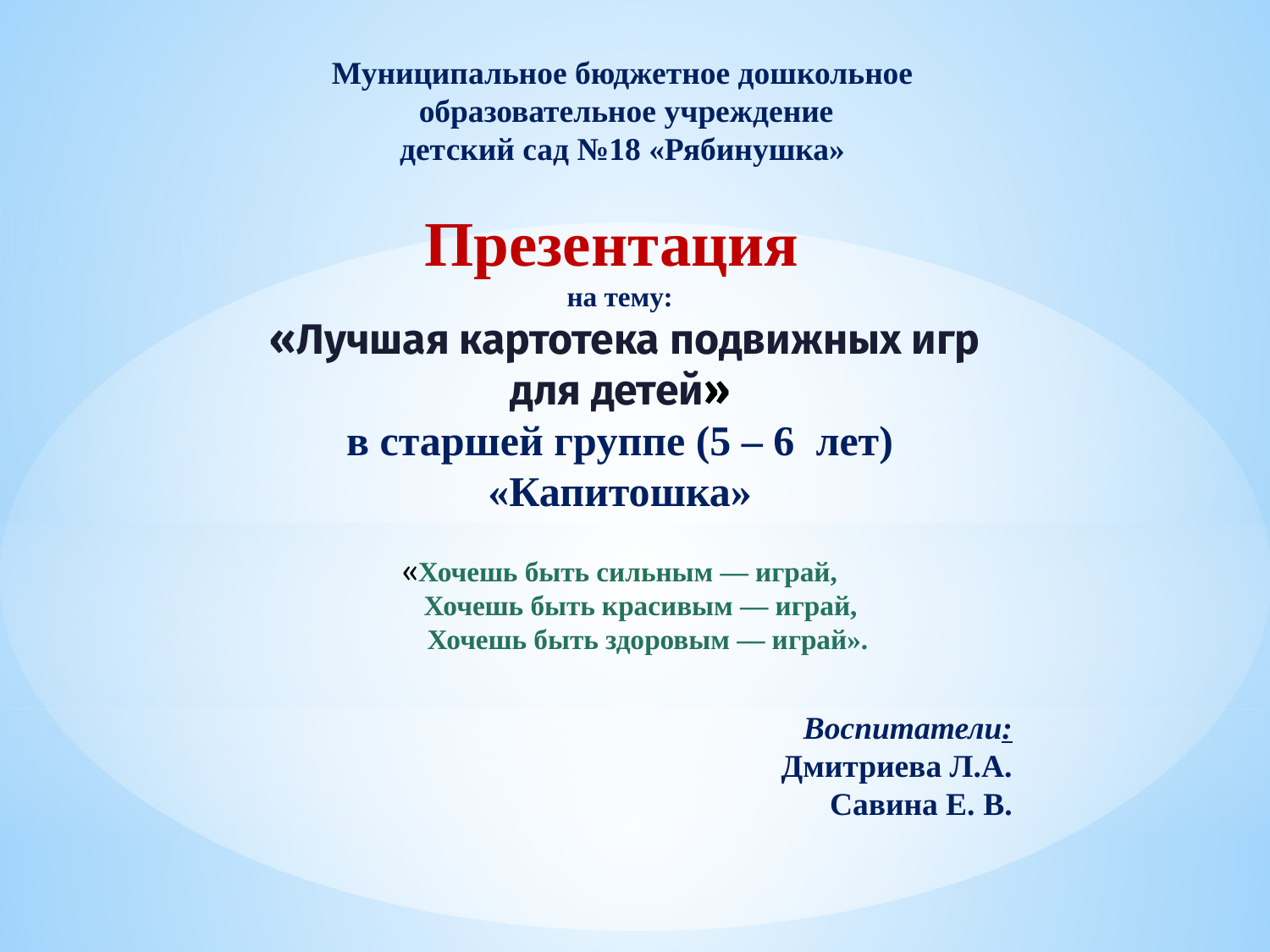

Муниципальное бюджетное дошкольное
 образовательное учреждение
детский сад №18 «Рябинушка»
Презентация
на тему:
 «Лучшая картотека подвижных игр для детей»
в старшей группе (5 – 6  лет)
«Капитошка»

«Хочешь быть сильным — играй,
      Хочешь быть красивым — играй,
        Хочешь быть здоровым — играй».

          Воспитатели:
Дмитриева Л.А.
Савина Е. В.